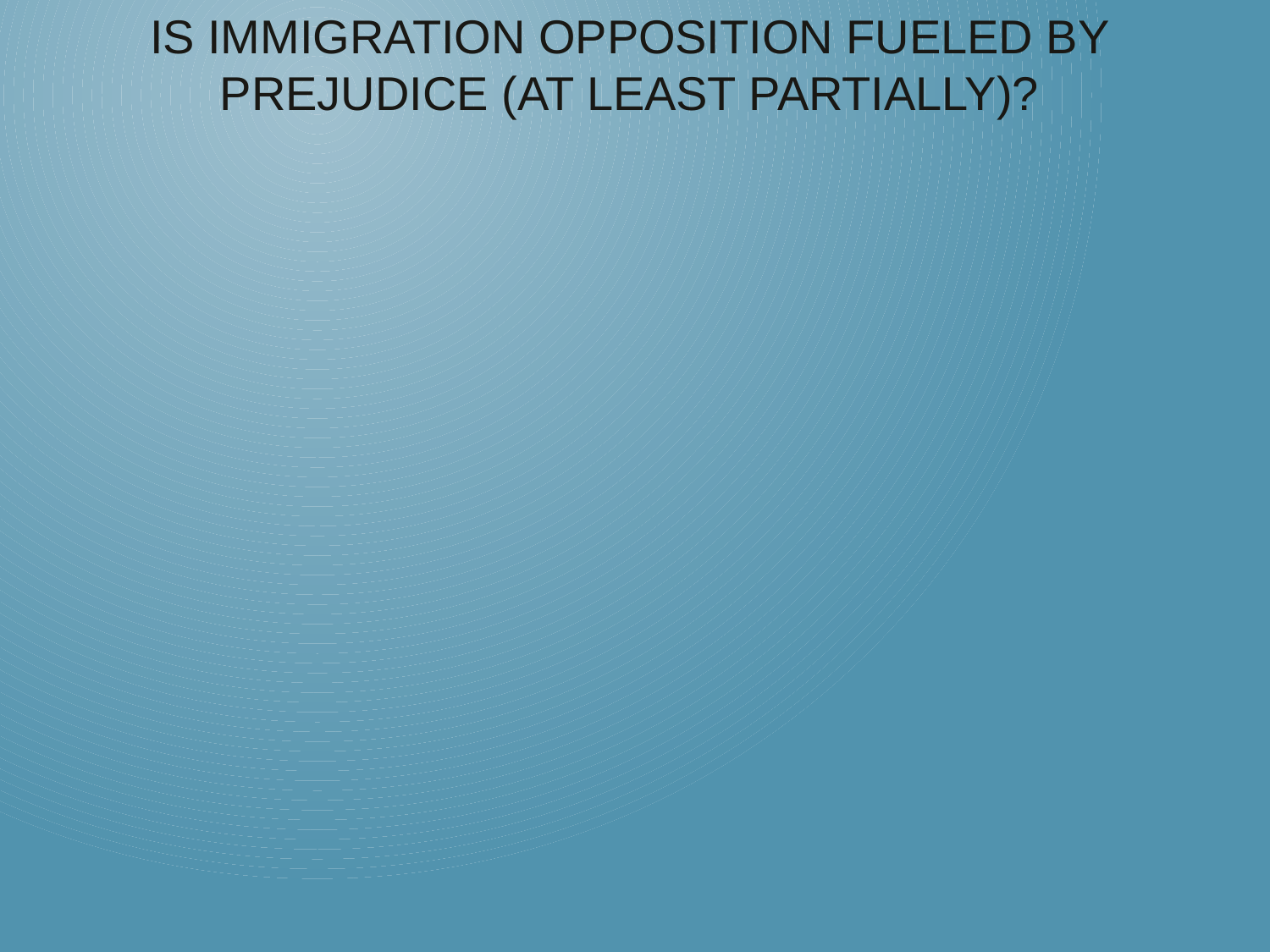

# Is immigration opposition fueled by prejudice (at least partially)?